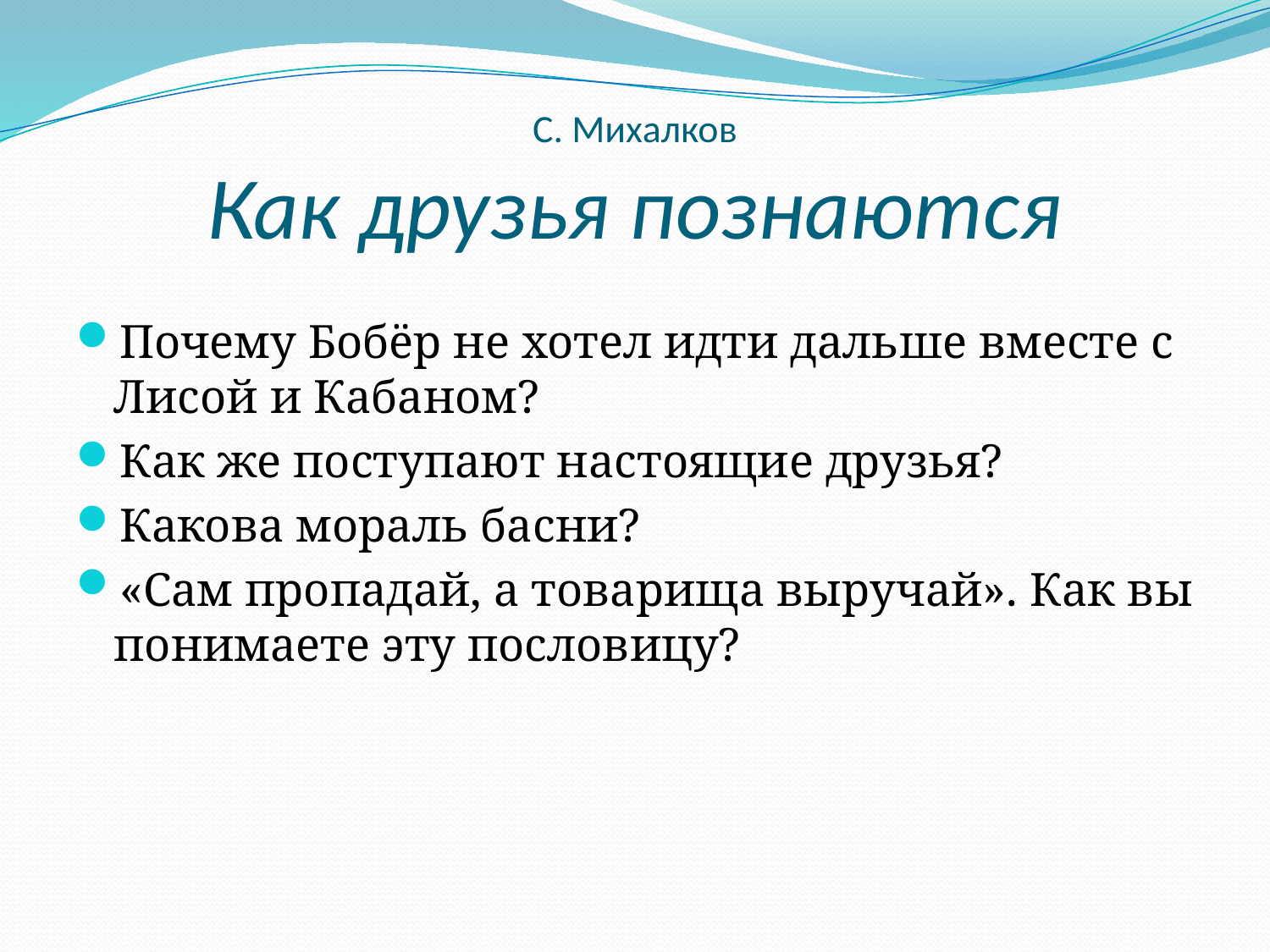

# С. Михалков Как друзья познаются
Почему Бобёр не хотел идти дальше вместе с Лисой и Кабаном?
Как же поступают настоящие друзья?
Какова мораль басни?
«Сам пропадай, а товарища выручай». Как вы понимаете эту пословицу?